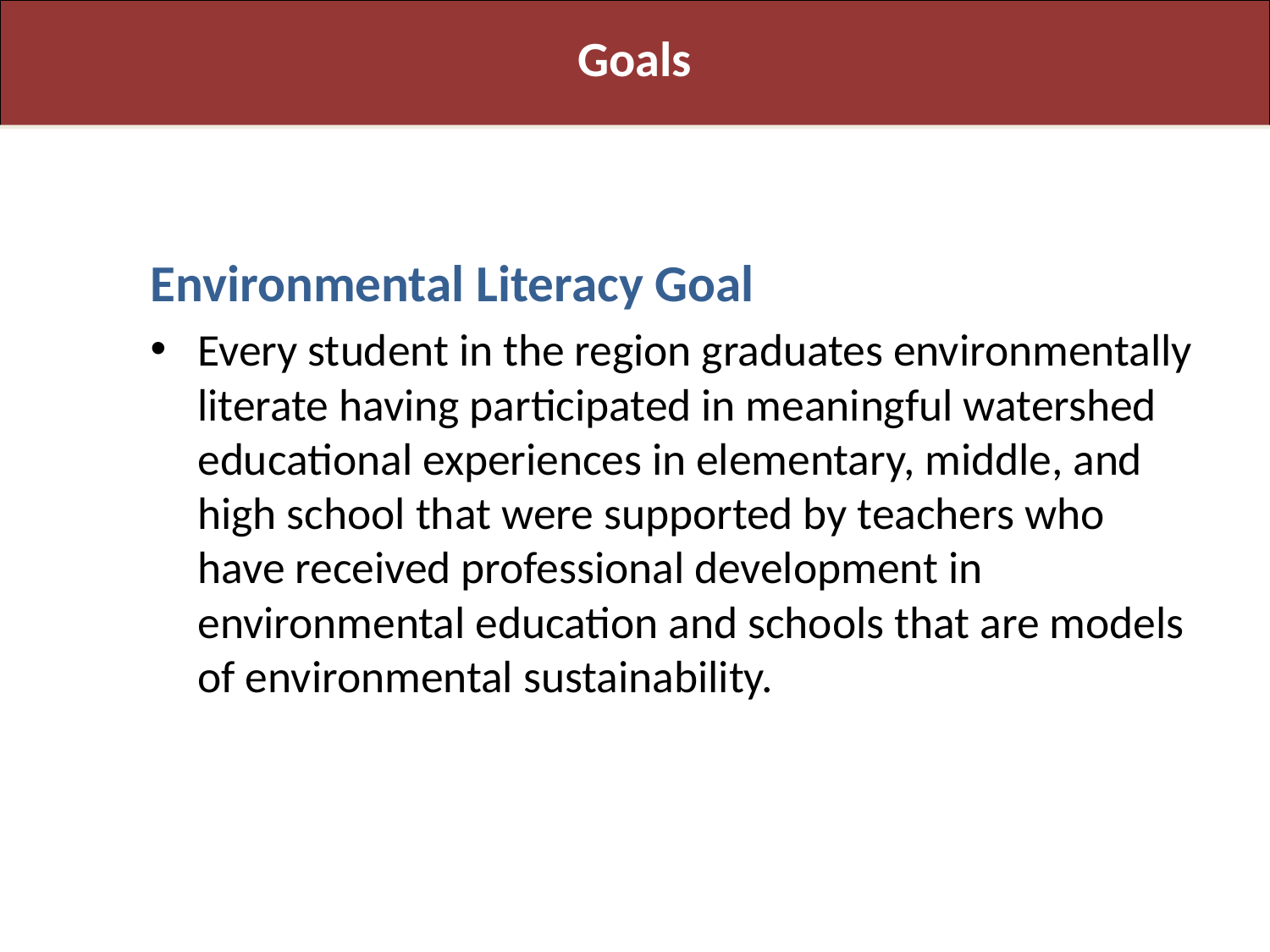

Goals
Environmental Literacy Goal
Every student in the region graduates environmentally literate having participated in meaningful watershed educational experiences in elementary, middle, and high school that were supported by teachers who have received professional development in environmental education and schools that are models of environmental sustainability.